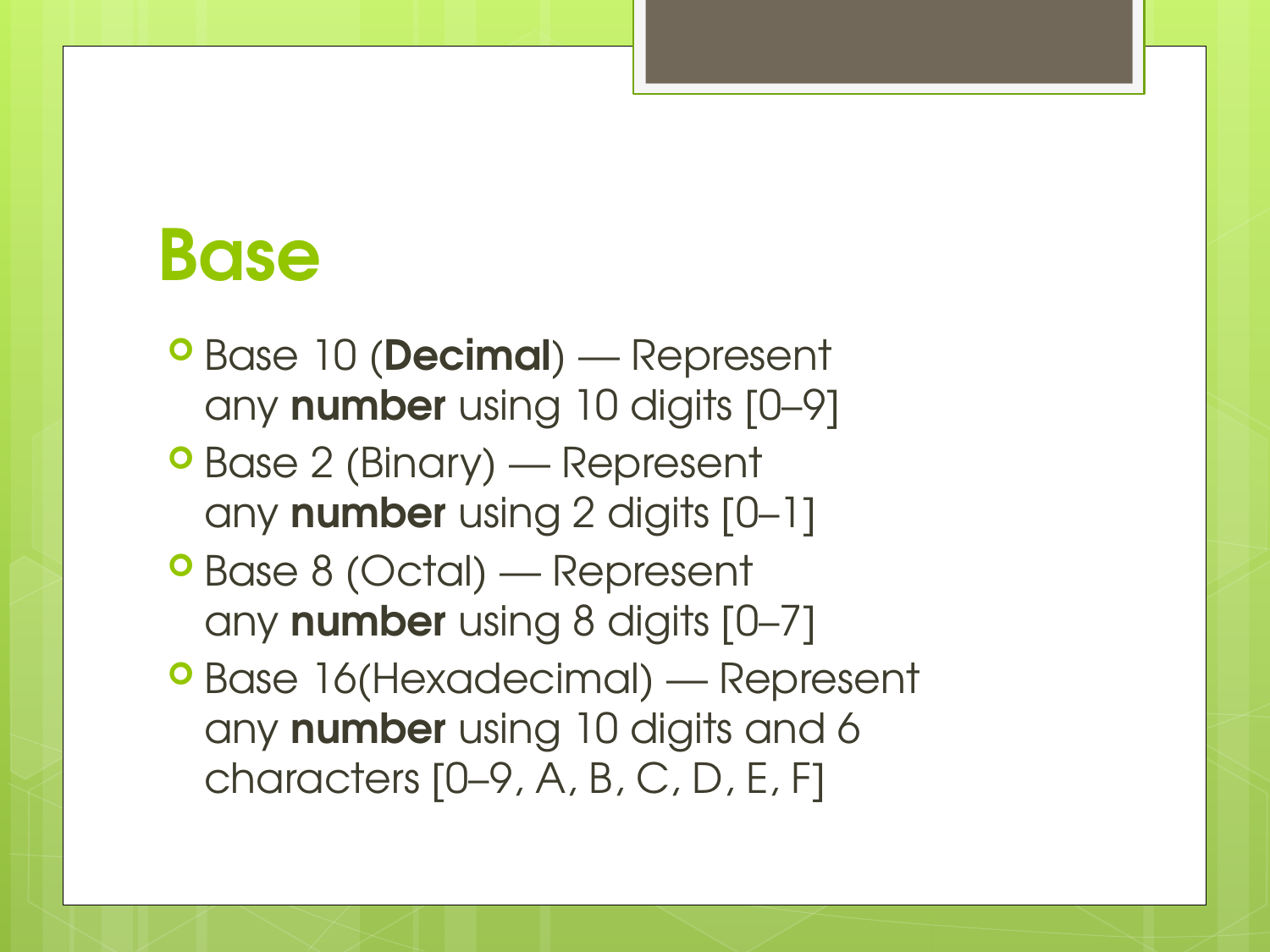

# Base
Base 10 (Decimal) — Represent any number using 10 digits [0–9]
Base 2 (Binary) — Represent any number using 2 digits [0–1]
Base 8 (Octal) — Represent any number using 8 digits [0–7]
Base 16(Hexadecimal) — Represent any number using 10 digits and 6 characters [0–9, A, B, C, D, E, F]